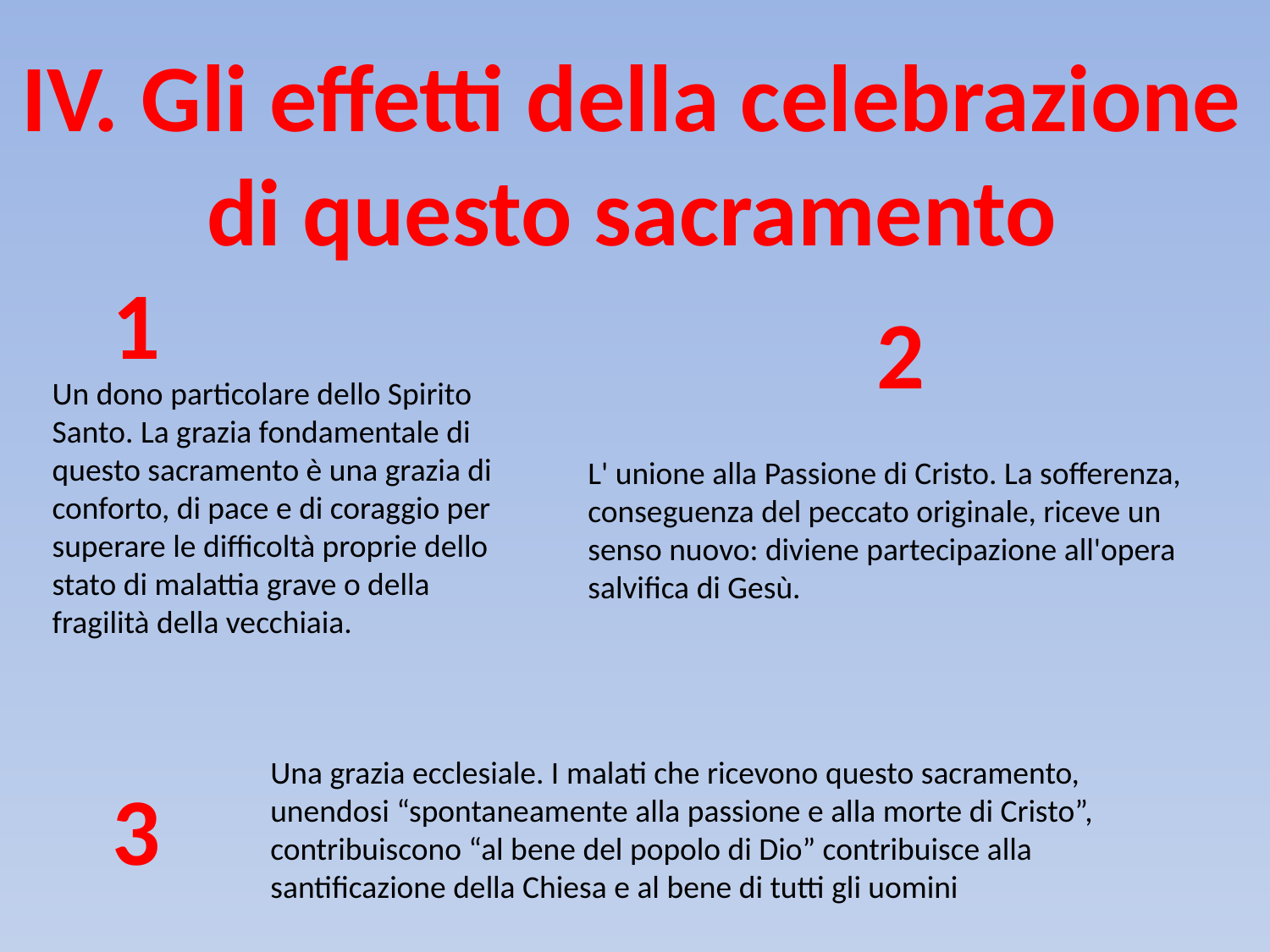

IV. Gli effetti della celebrazione
di questo sacramento
1
2
Un dono particolare dello Spirito Santo. La grazia fondamentale di questo sacramento è una grazia di conforto, di pace e di coraggio per superare le difficoltà proprie dello stato di malattia grave o della fragilità della vecchiaia.
L' unione alla Passione di Cristo. La sofferenza, conseguenza del peccato originale, riceve un senso nuovo: diviene partecipazione all'opera
salvifica di Gesù.
Una grazia ecclesiale. I malati che ricevono questo sacramento, unendosi “spontaneamente alla passione e alla morte di Cristo”, contribuiscono “al bene del popolo di Dio” contribuisce alla
santificazione della Chiesa e al bene di tutti gli uomini
3